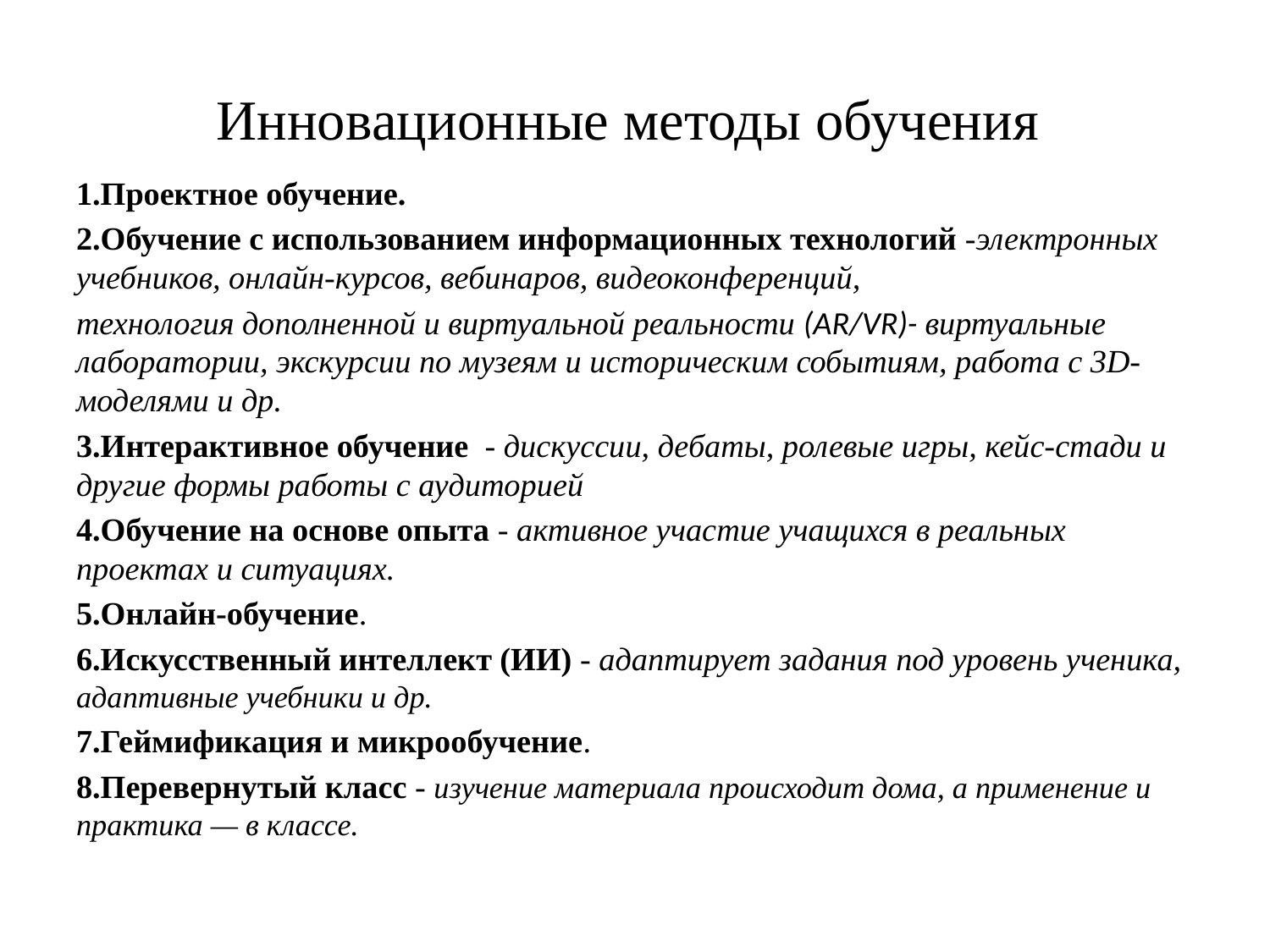

# Инновационные методы обучения
1.Проектное обучение.
2.Обучение с использованием информационных технологий -электронных учебников, онлайн-курсов, вебинаров, видеоконференций,
технология дополненной и виртуальной реальности (AR/VR)- виртуальные лаборатории, экскурсии по музеям и историческим событиям, работа с 3D-моделями и др.
3.Интерактивное обучение  - дискуссии, дебаты, ролевые игры, кейс-стади и другие формы работы с аудиторией
4.Обучение на основе опыта - активное участие учащихся в реальных проектах и ситуациях.
5.Онлайн-обучение.
6.Искусственный интеллект (ИИ) - адаптирует задания под уровень ученика, адаптивные учебники и др.
7.Геймификация и микрообучение.
8.Перевернутый класс - изучение материала происходит дома, а применение и практика — в классе.